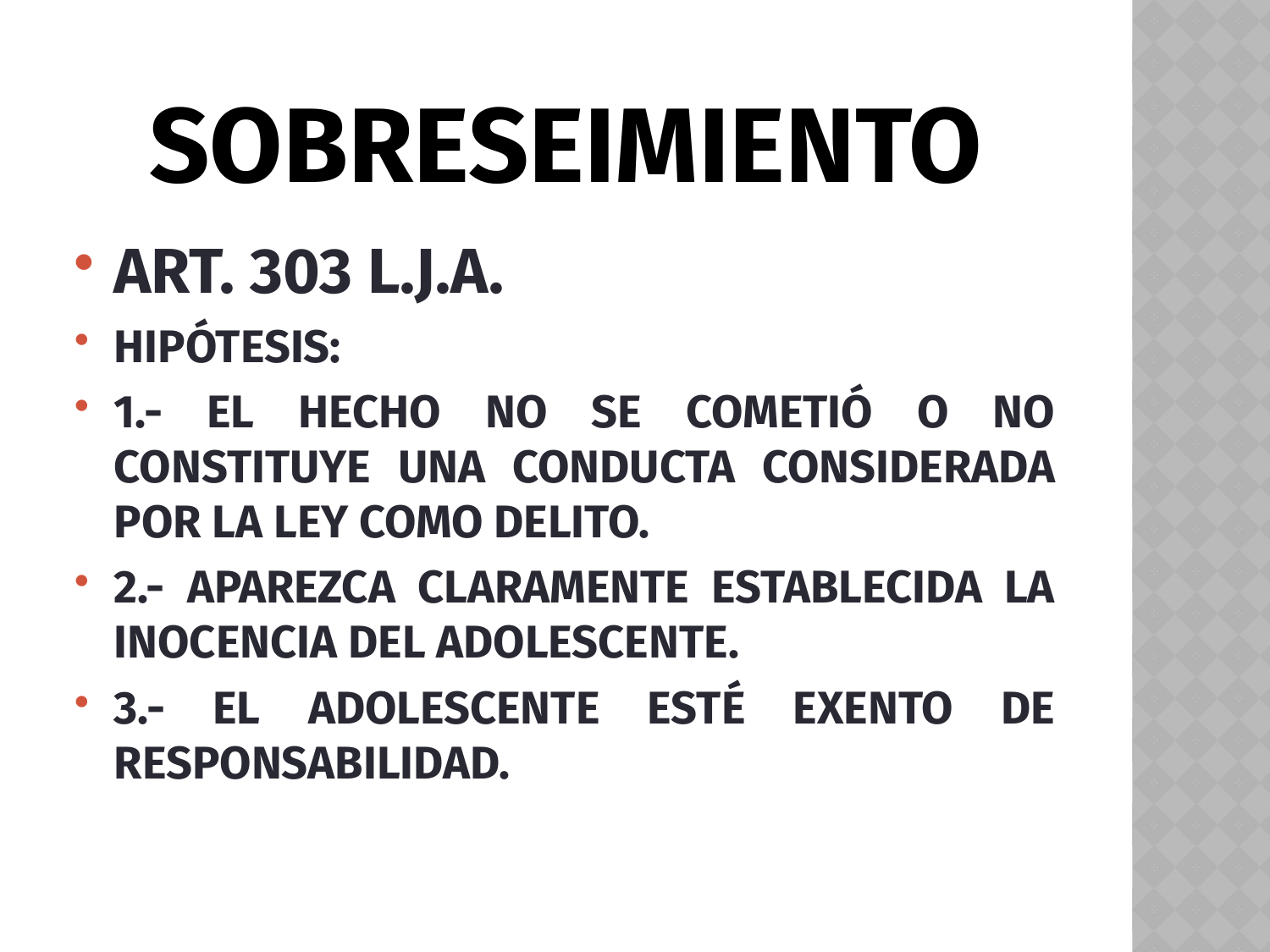

# SOBRESEIMIENTO
ART. 303 L.J.A.
HIPÓTESIS:
1.- EL HECHO NO SE COMETIÓ O NO CONSTITUYE UNA CONDUCTA CONSIDERADA POR LA LEY COMO DELITO.
2.- APAREZCA CLARAMENTE ESTABLECIDA LA INOCENCIA DEL ADOLESCENTE.
3.- EL ADOLESCENTE ESTÉ EXENTO DE RESPONSABILIDAD.